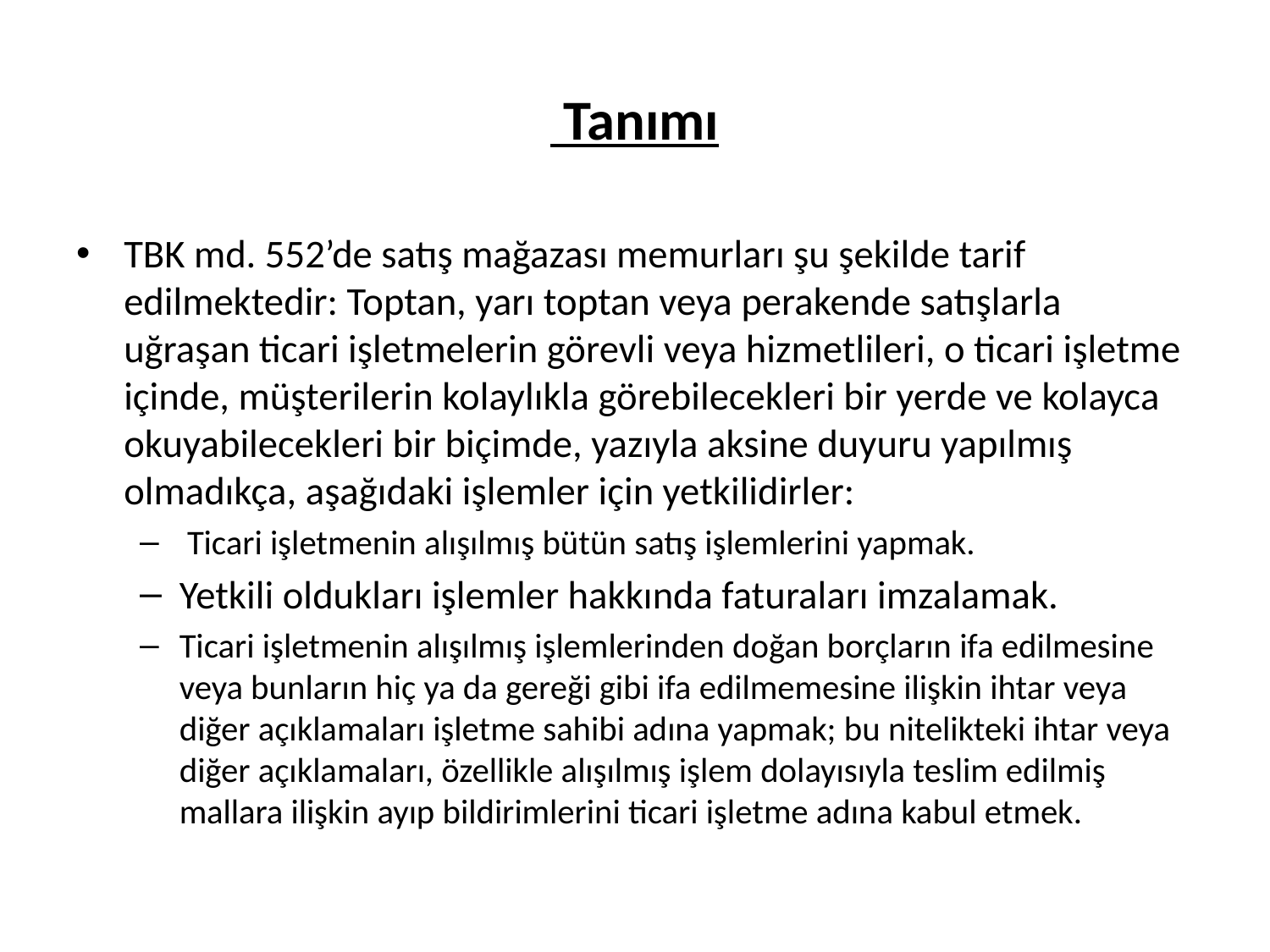

# Tanımı
TBK md. 552’de satış mağazası memurları şu şekilde tarif edilmektedir: Toptan, yarı toptan veya perakende satışlarla uğraşan ticari işletmelerin görevli veya hizmetlileri, o ticari işletme içinde, müşterilerin kolaylıkla görebilecekleri bir yerde ve kolayca okuyabilecekleri bir biçimde, yazıyla aksine duyuru yapılmış olmadıkça, aşağıdaki işlemler için yetkilidirler:
 Ticari işletmenin alışılmış bütün satış işlemlerini yapmak.
Yetkili oldukları işlemler hakkında faturaları imzalamak.
Ticari işletmenin alışılmış işlemlerinden doğan borçların ifa edilmesine veya bunların hiç ya da gereği gibi ifa edilmemesine ilişkin ihtar veya diğer açıklamaları işletme sahibi adına yapmak; bu nitelikteki ihtar veya diğer açıklamaları, özellikle alışılmış işlem dolayısıyla teslim edilmiş mallara ilişkin ayıp bildirimlerini ticari işletme adına kabul etmek.